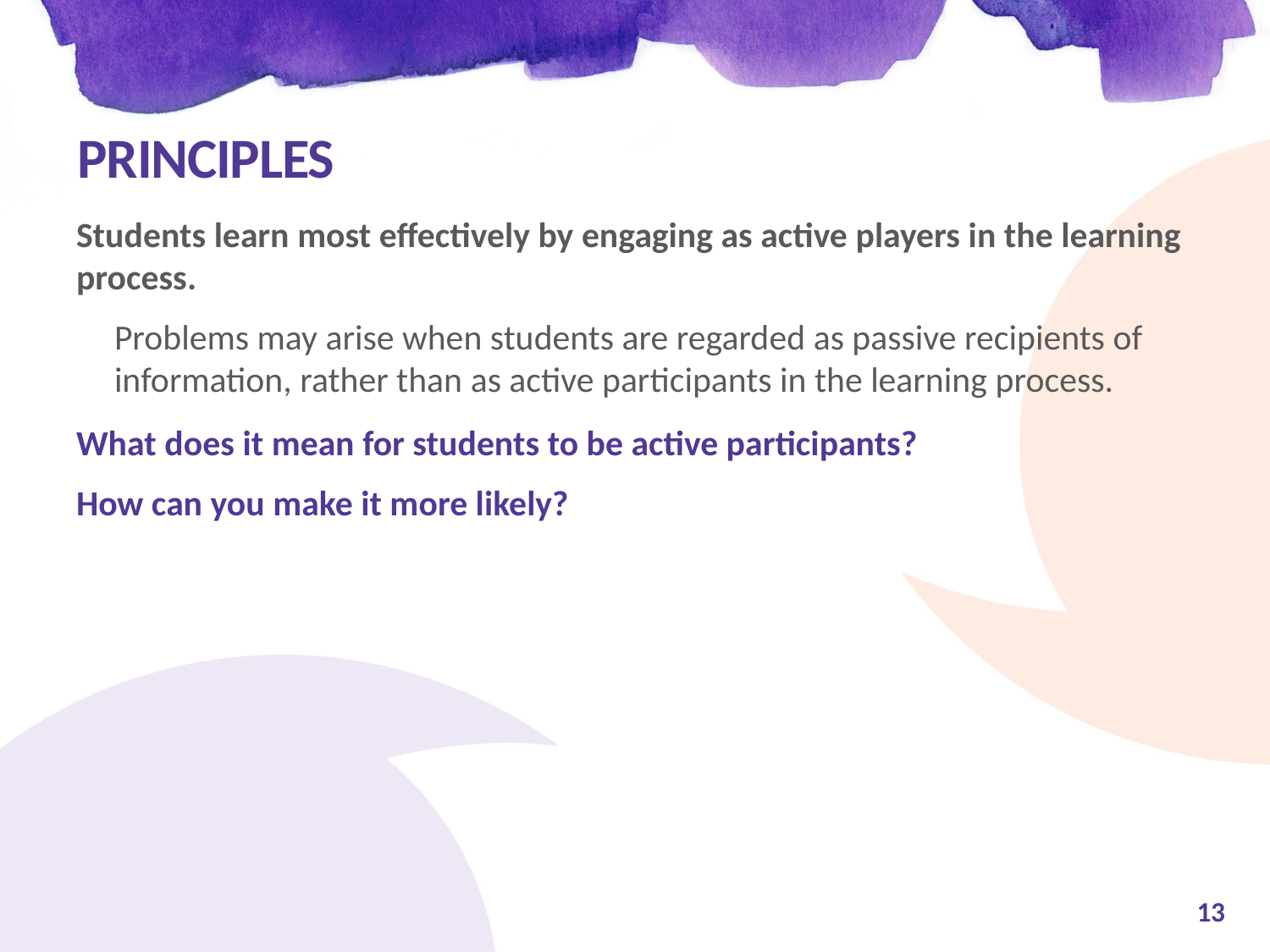

# PRINCIPLES
Students learn most effectively by engaging as active players in the learning process.
Problems may arise when students are regarded as passive recipients of information, rather than as active participants in the learning process.
What does it mean for students to be active participants?
How can you make it more likely?

13